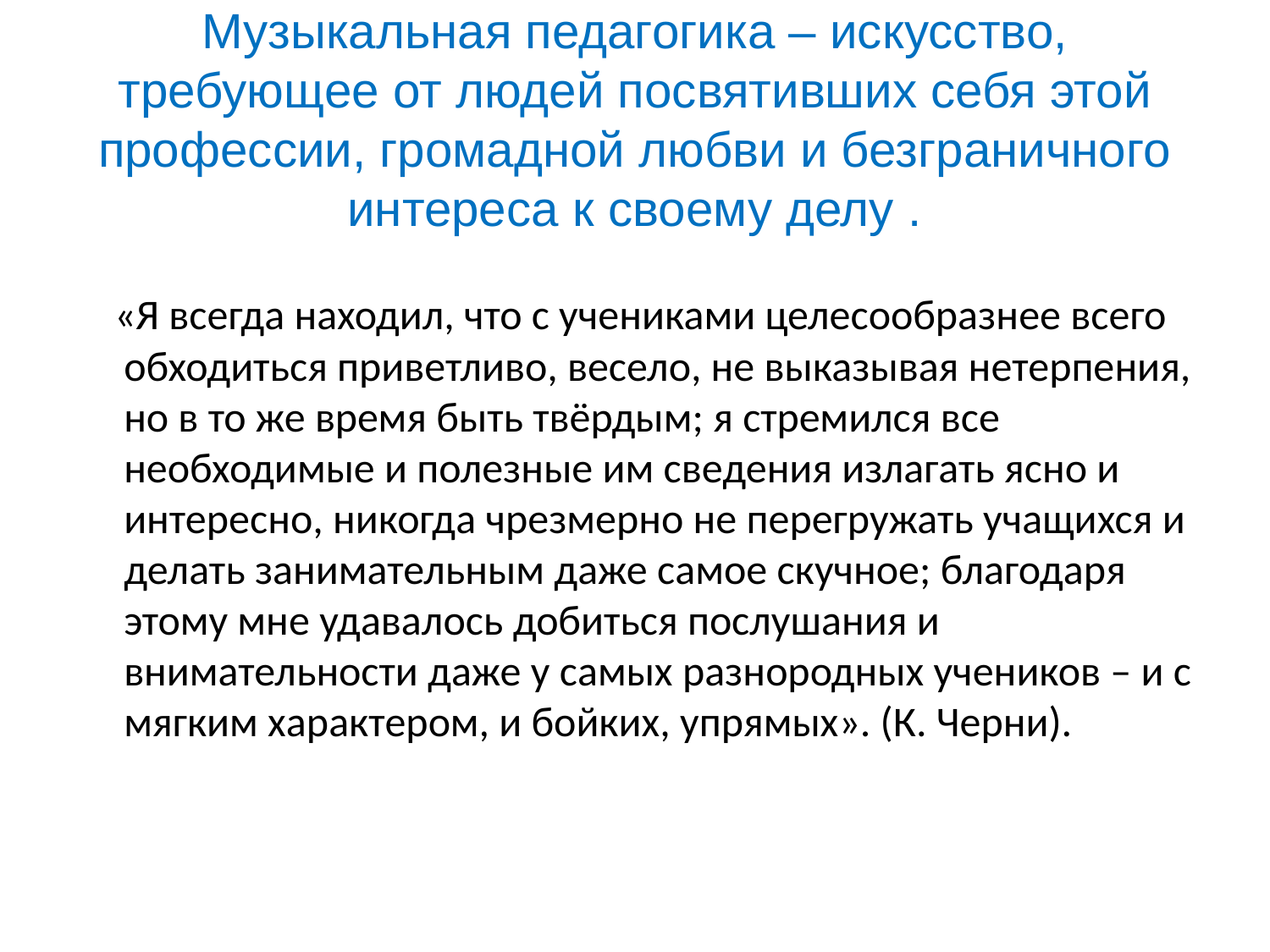

# Музыкальная педагогика – искусство, требующее от людей посвятивших себя этой профессии, громадной любви и безграничного интереса к своему делу .

    «Я всегда находил, что с учениками целесообразнее всего обходиться приветливо, весело, не выказывая нетерпения, но в то же время быть твёрдым; я стремился все необходимые и полезные им сведения излагать ясно и интересно, никогда чрезмерно не перегружать учащихся и делать занимательным даже самое скучное; благодаря этому мне удавалось добиться послушания и внимательности даже у самых разнородных учеников – и с мягким характером, и бойких, упрямых». (К. Черни).